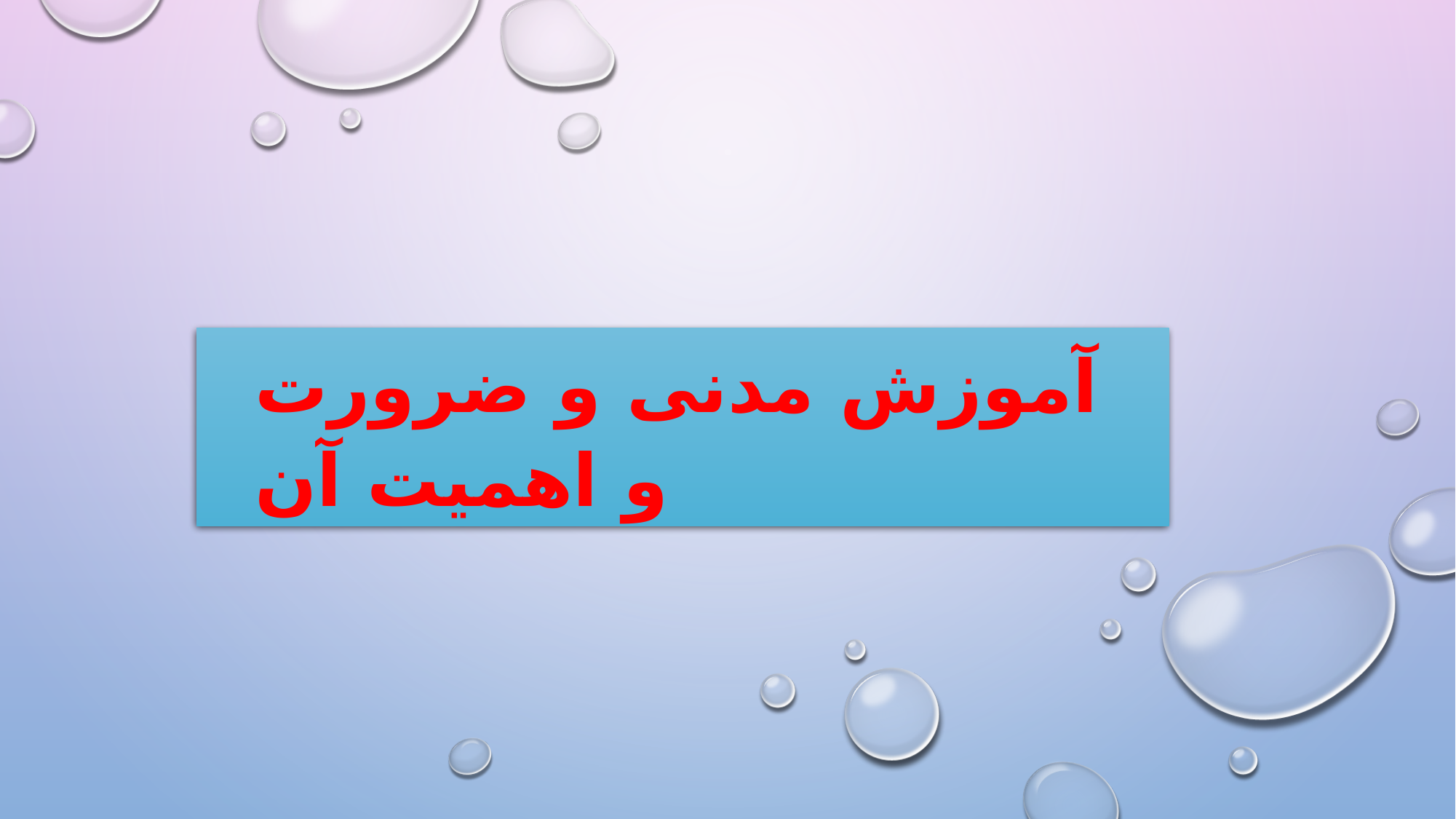

آموزش مدنی و ضرورت و اهميت آن